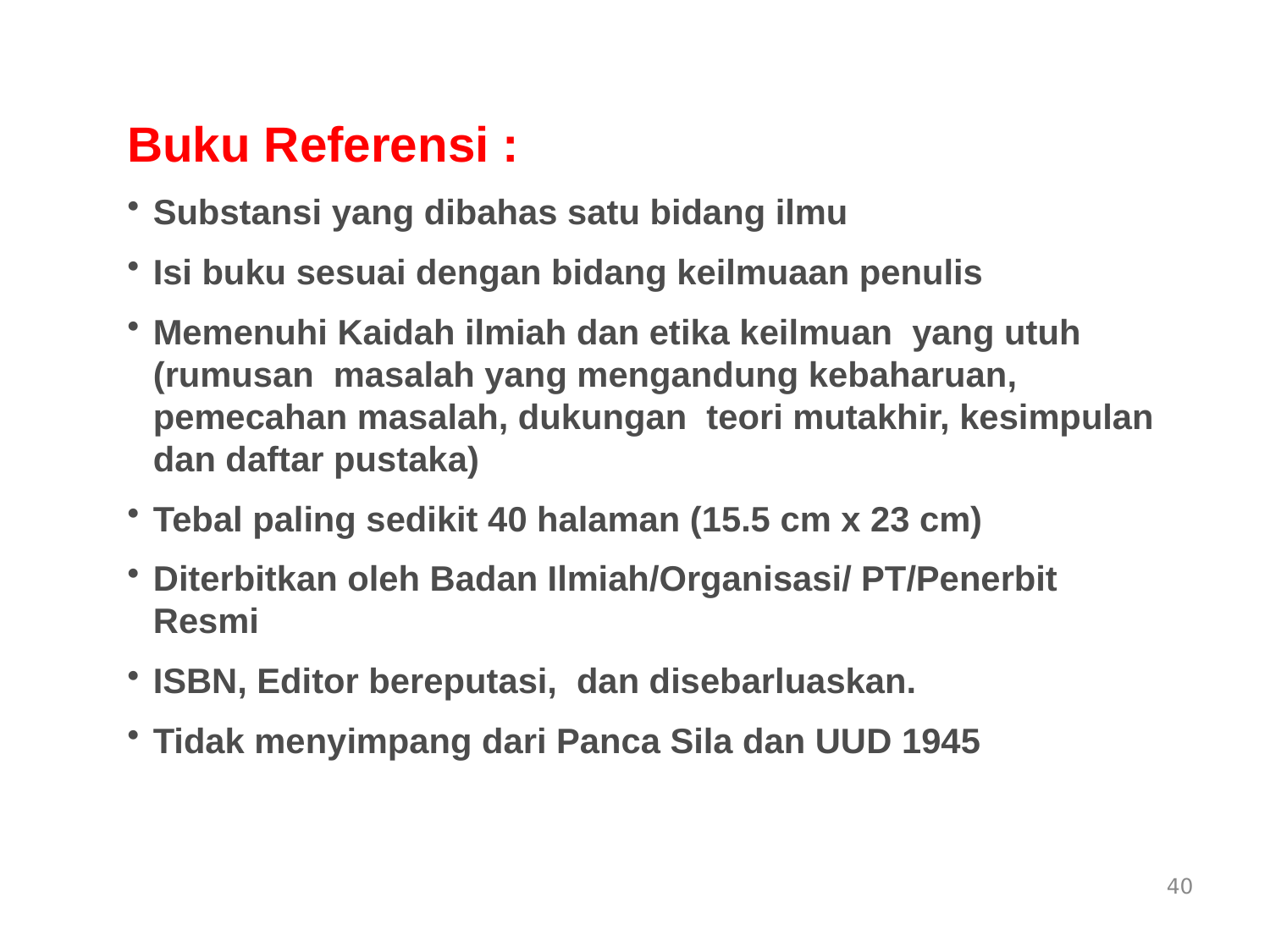

Buku Referensi :
Substansi yang dibahas satu bidang ilmu
Isi buku sesuai dengan bidang keilmuaan penulis
Memenuhi Kaidah ilmiah dan etika keilmuan  yang utuh (rumusan  masalah yang mengandung kebaharuan, pemecahan masalah, dukungan  teori mutakhir, kesimpulan dan daftar pustaka)
Tebal paling sedikit 40 halaman (15.5 cm x 23 cm)
Diterbitkan oleh Badan Ilmiah/Organisasi/ PT/Penerbit   Resmi
ISBN, Editor bereputasi,  dan disebarluaskan.
Tidak menyimpang dari Panca Sila dan UUD 1945

40